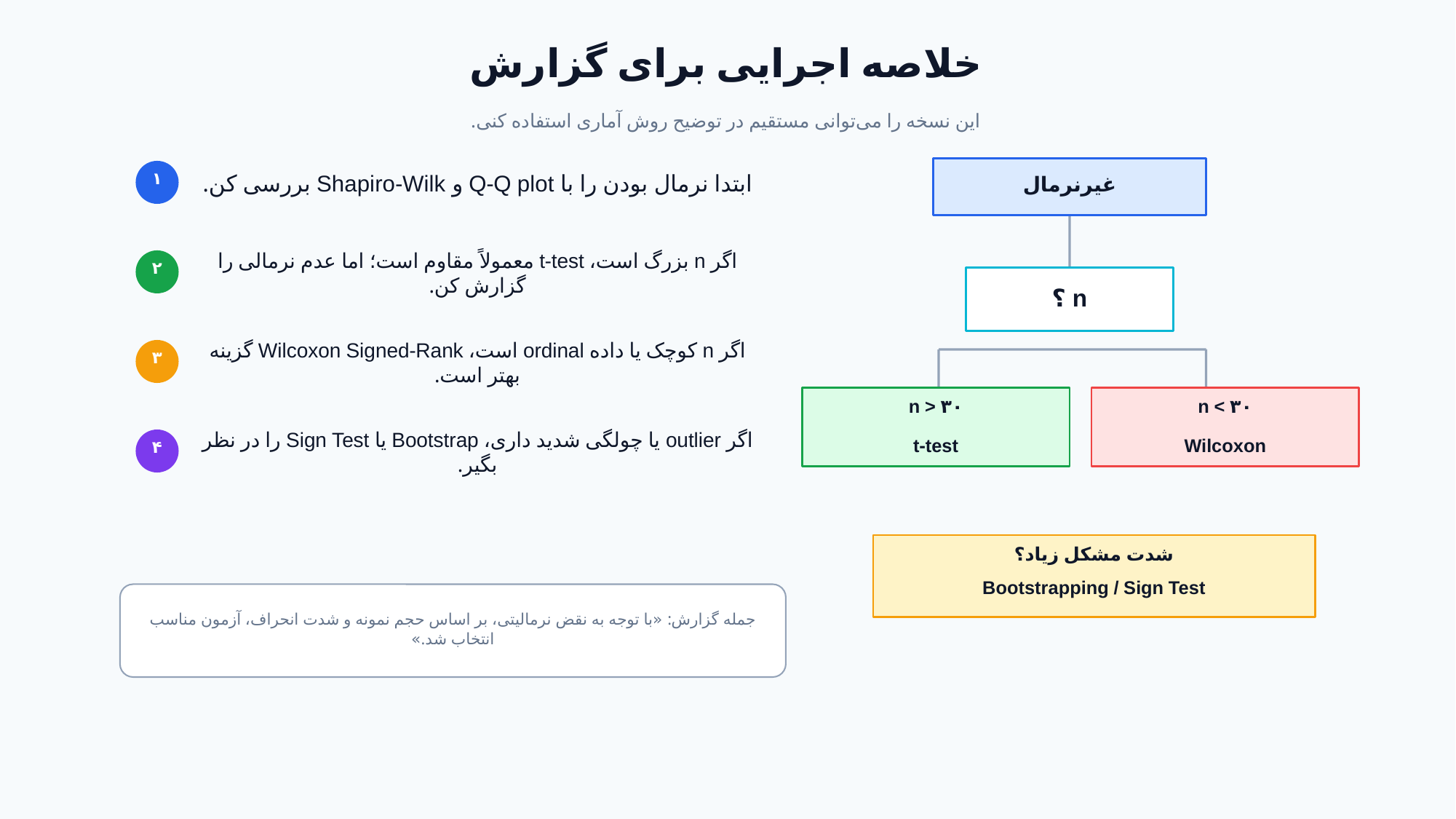

خلاصه اجرایی برای گزارش
این نسخه را می‌توانی مستقیم در توضیح روش آماری استفاده کنی.
ابتدا نرمال بودن را با Q-Q plot و Shapiro-Wilk بررسی کن.
غیرنرمال

۱

اگر n بزرگ است، t-test معمولاً مقاوم است؛ اما عدم نرمالی را گزارش کن.

۲
n ؟
اگر n کوچک یا داده ordinal است، Wilcoxon Signed-Rank گزینه بهتر است.

۳

n > ۳۰
t-test
n < ۳۰
Wilcoxon
اگر outlier یا چولگی شدید داری، Bootstrap یا Sign Test را در نظر بگیر.

۴
شدت مشکل زیاد؟
Bootstrapping / Sign Test

جمله گزارش: «با توجه به نقض نرمالیتی، بر اساس حجم نمونه و شدت انحراف، آزمون مناسب انتخاب شد.»